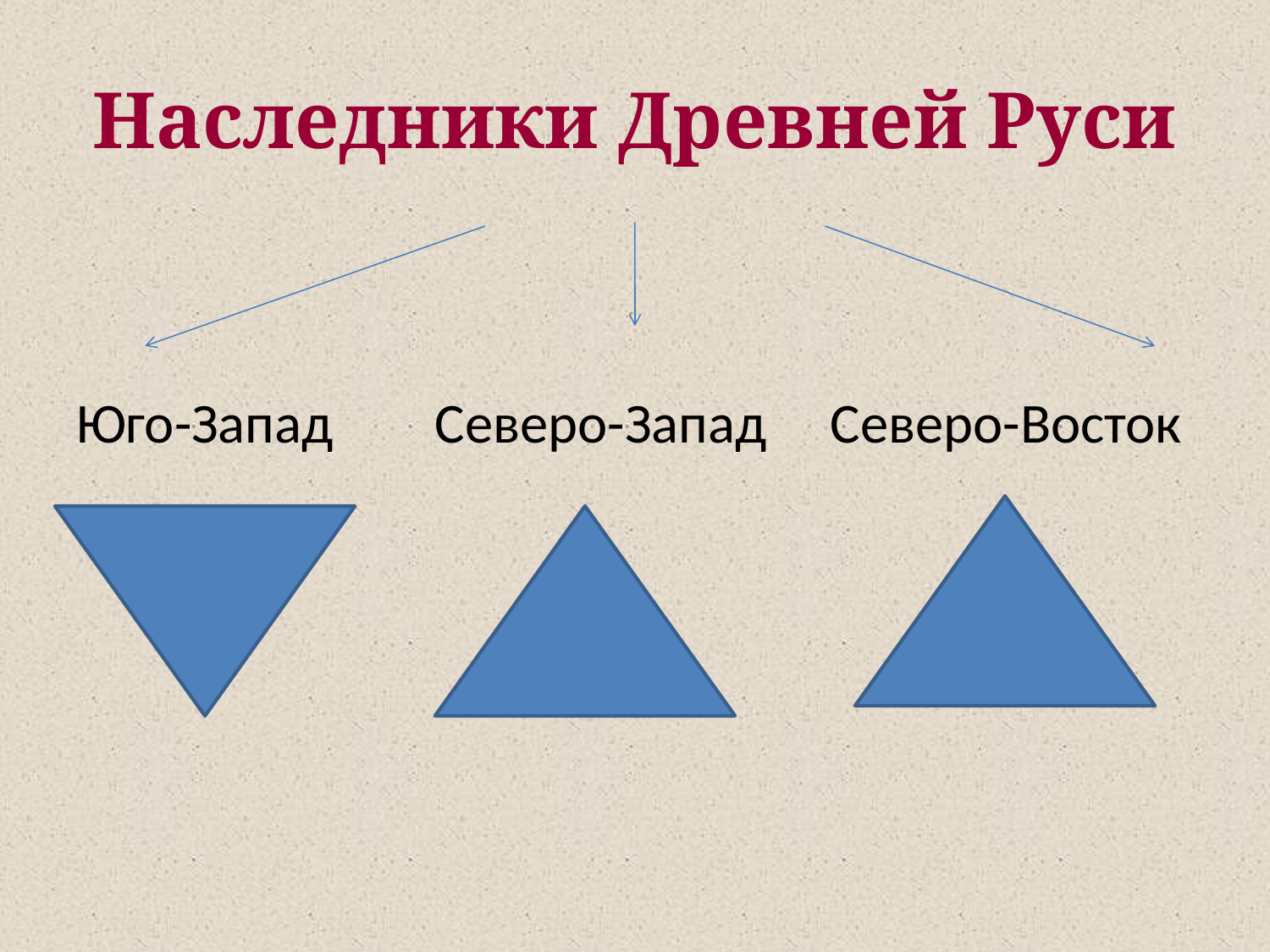

# Наследники Древней Руси

Юго-Запад        Северо-Запад     Северо-Восток